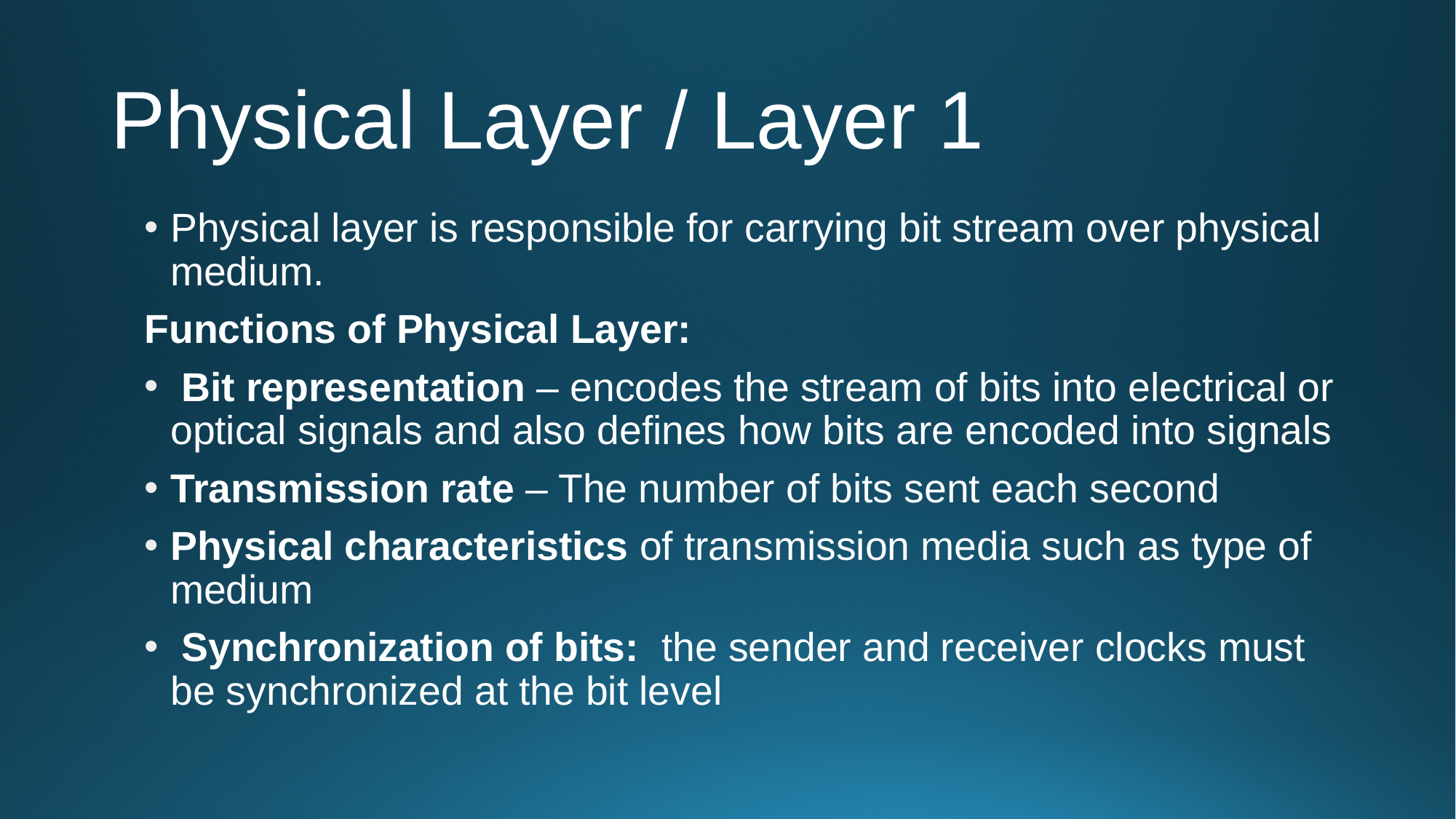

# Physical Layer / Layer 1
Physical layer is responsible for carrying bit stream over physical medium.
Functions of Physical Layer:
 Bit representation – encodes the stream of bits into electrical or optical signals and also defines how bits are encoded into signals
Transmission rate – The number of bits sent each second
Physical characteristics of transmission media such as type of medium
 Synchronization of bits:  the sender and receiver clocks must be synchronized at the bit level